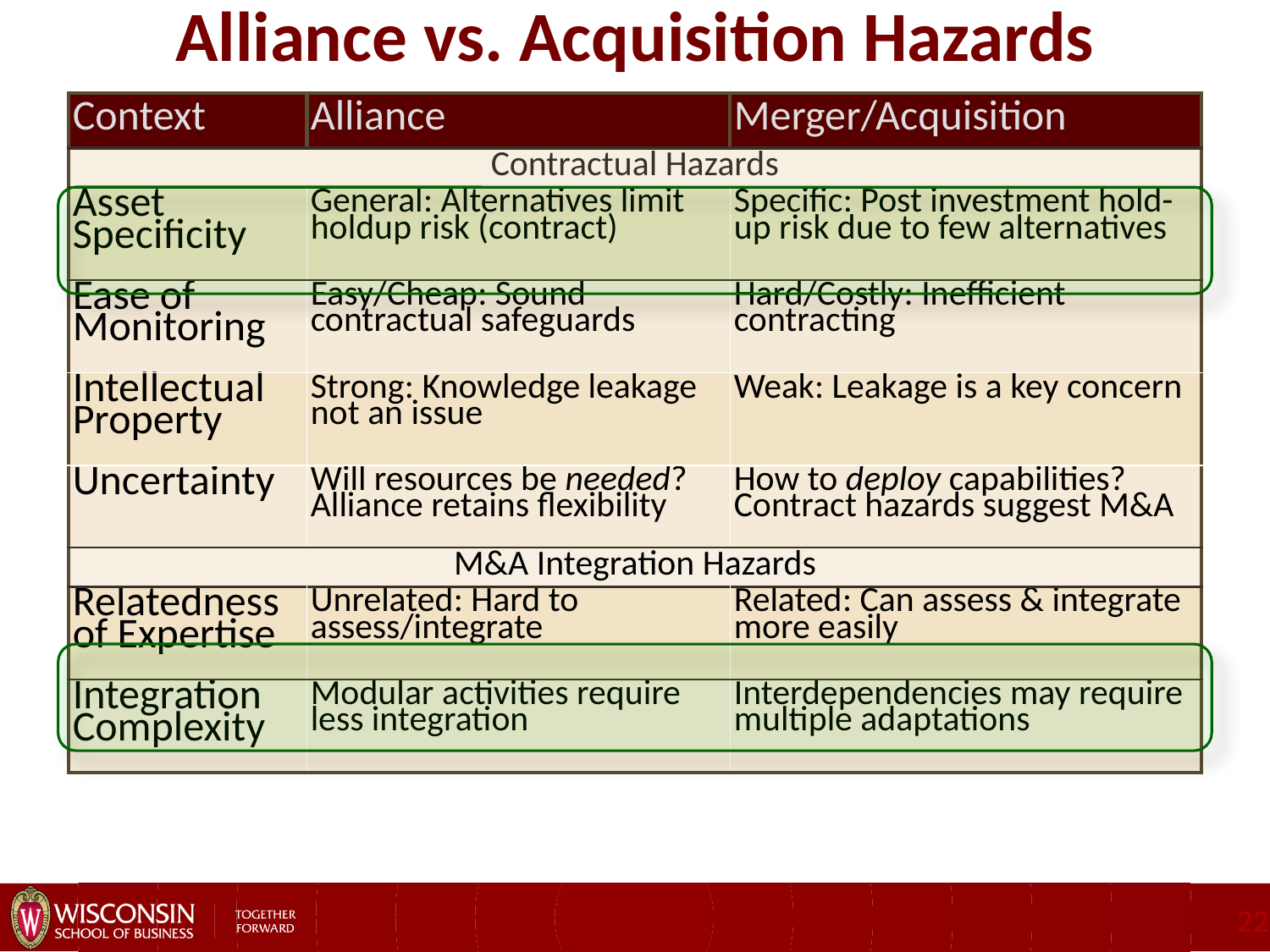

# Alliance vs. Acquisition Hazards
| Context | Alliance | Merger/Acquisition |
| --- | --- | --- |
| Contractual Hazards |  |  |
| Asset Specificity | General: Alternatives limit holdup risk (contract) | Specific: Post investment hold-up risk due to few alternatives |
| Ease of Monitoring | Easy/Cheap: Sound contractual safeguards | Hard/Costly: Inefficient contracting |
| Intellectual Property | Strong: Knowledge leakage not an issue | Weak: Leakage is a key concern |
| Uncertainty | Will resources be needed? Alliance retains flexibility | How to deploy capabilities? Contract hazards suggest M&A |
| M&A Integration Hazards |  |  |
| Relatedness of Expertise | Unrelated: Hard to assess/integrate | Related: Can assess & integrate more easily |
| Integration Complexity | Modular activities require less integration | Interdependencies may require multiple adaptations |